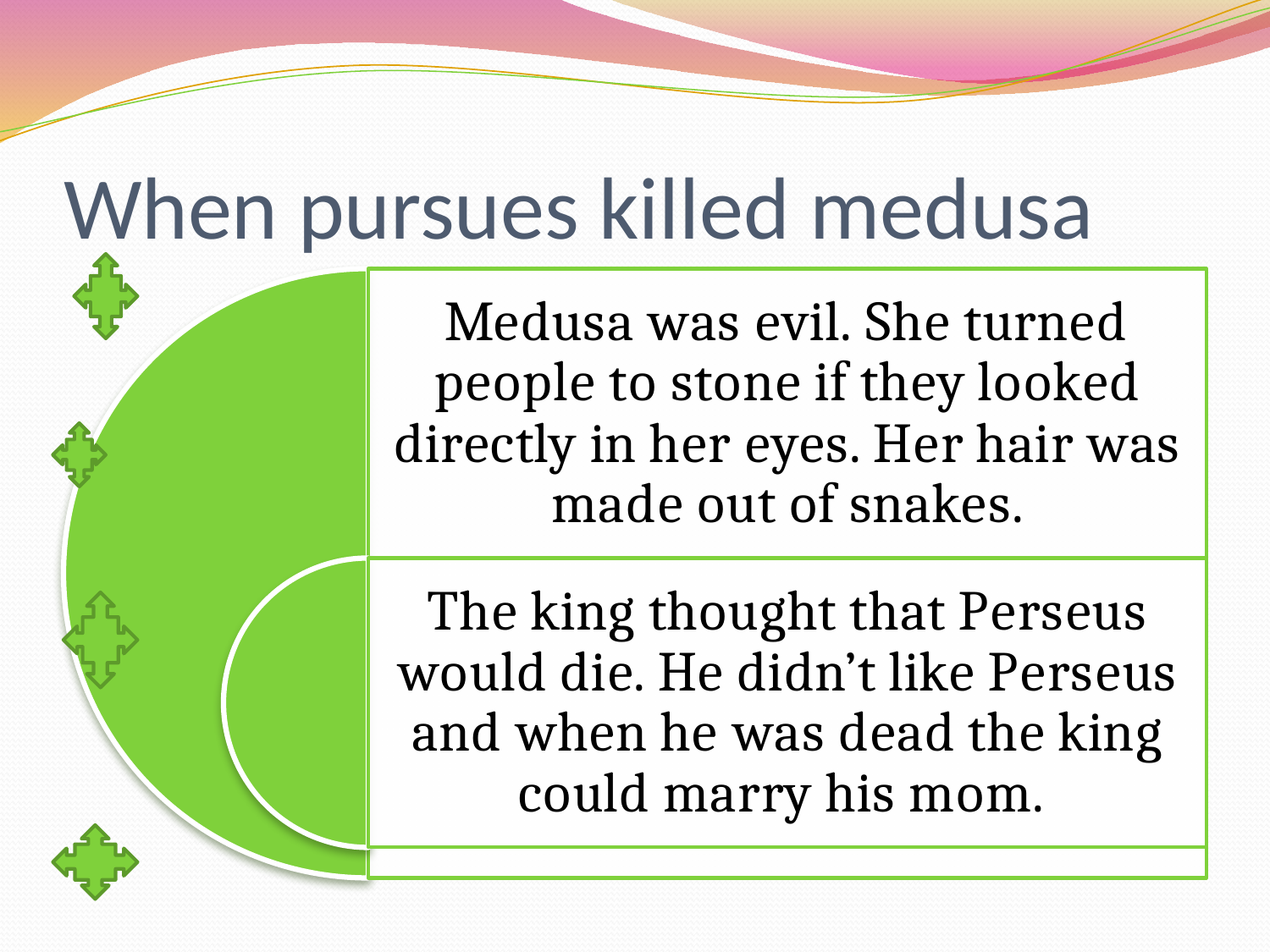

# When pursues killed medusa

Medusa was evil. She turned people to stone if they looked directly in her eyes. Her hair was made out of snakes.
The king thought that Perseus would die. He didn’t like Perseus and when he was dead the king could marry his mom.